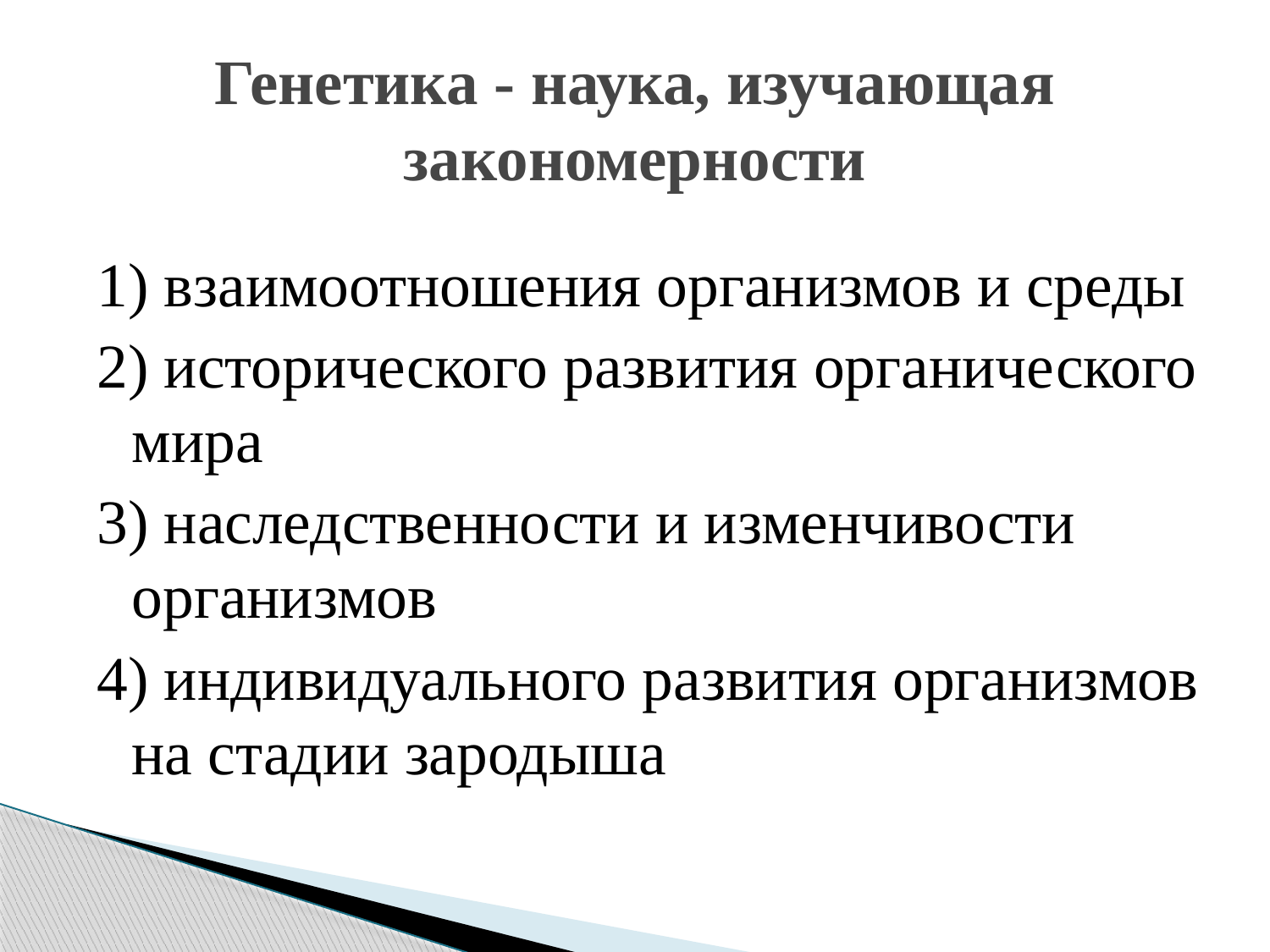

# Генетика - наука, изучающая закономерности
1) взаимоотношения организмов и среды
2) исторического развития органического мира
3) наследственности и изменчивости организмов
4) индивидуального развития организмов на стадии зародыша